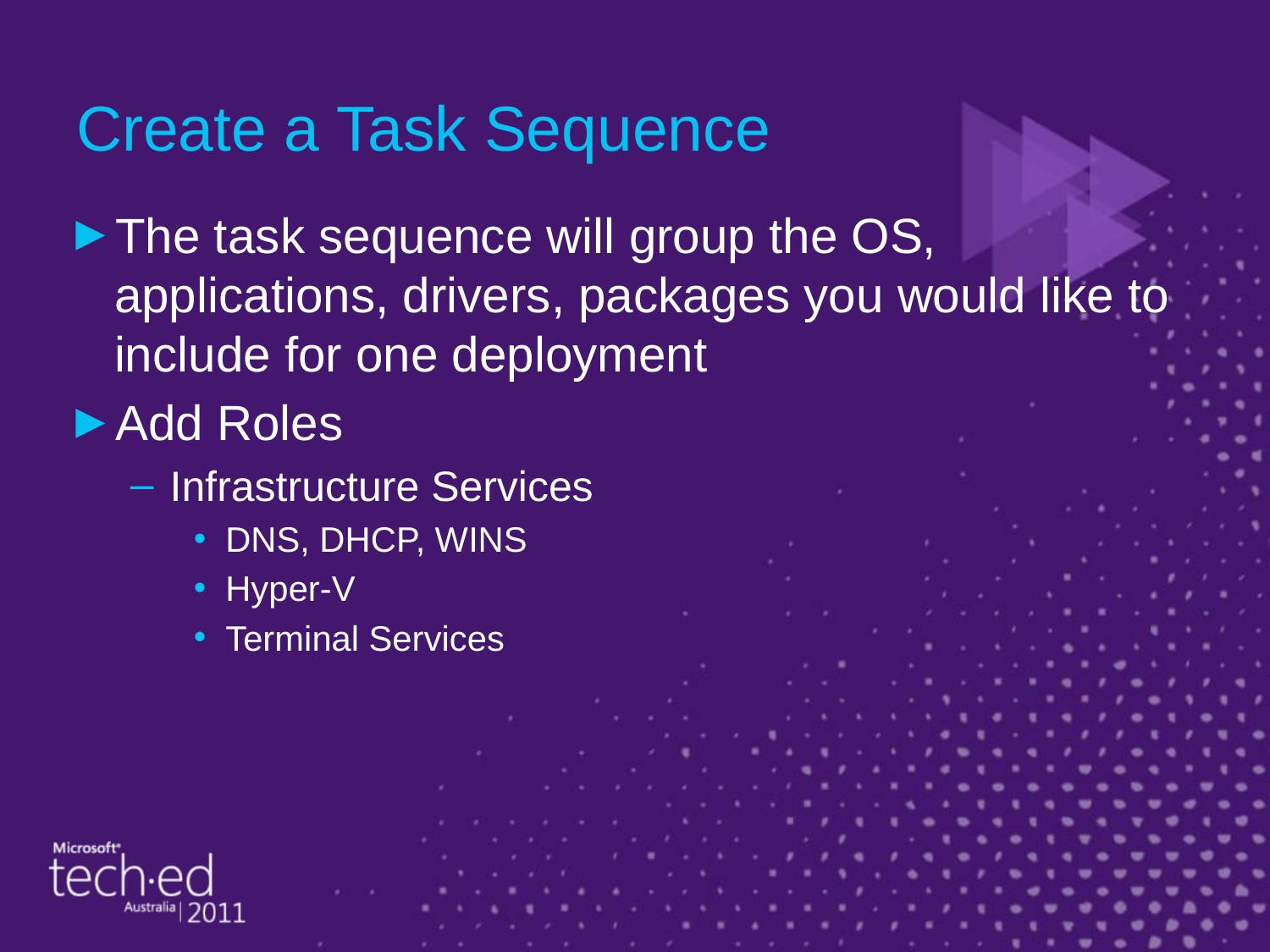

# Create a Task Sequence
The task sequence will group the OS, applications, drivers, packages you would like to include for one deployment
Add Roles
Infrastructure Services
DNS, DHCP, WINS
Hyper-V
Terminal Services